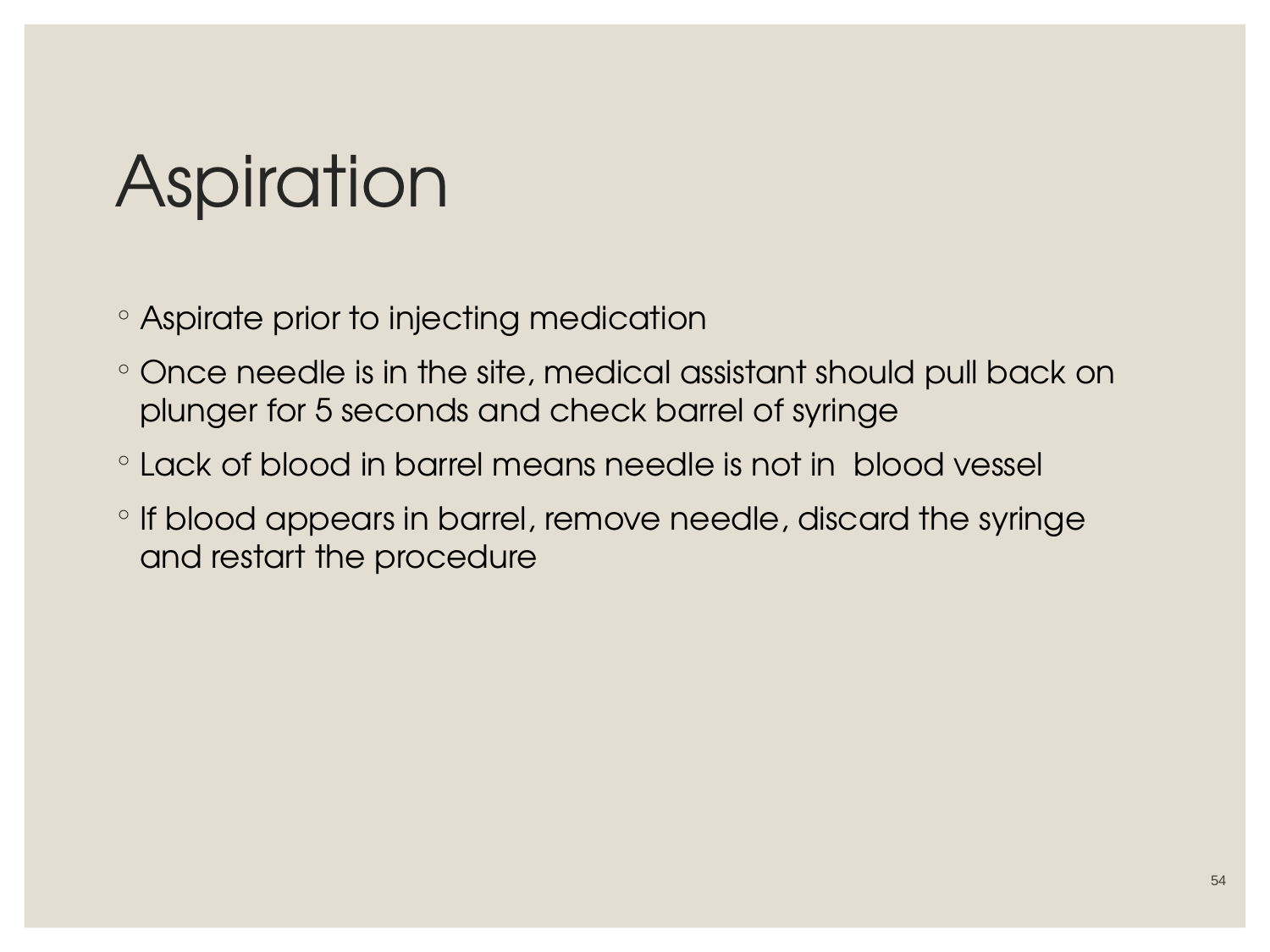

# Aspiration
Aspirate prior to injecting medication
Once needle is in the site, medical assistant should pull back on plunger for 5 seconds and check barrel of syringe
Lack of blood in barrel means needle is not in  blood vessel
If blood appears in barrel, remove needle, discard the syringe and restart the procedure
 54